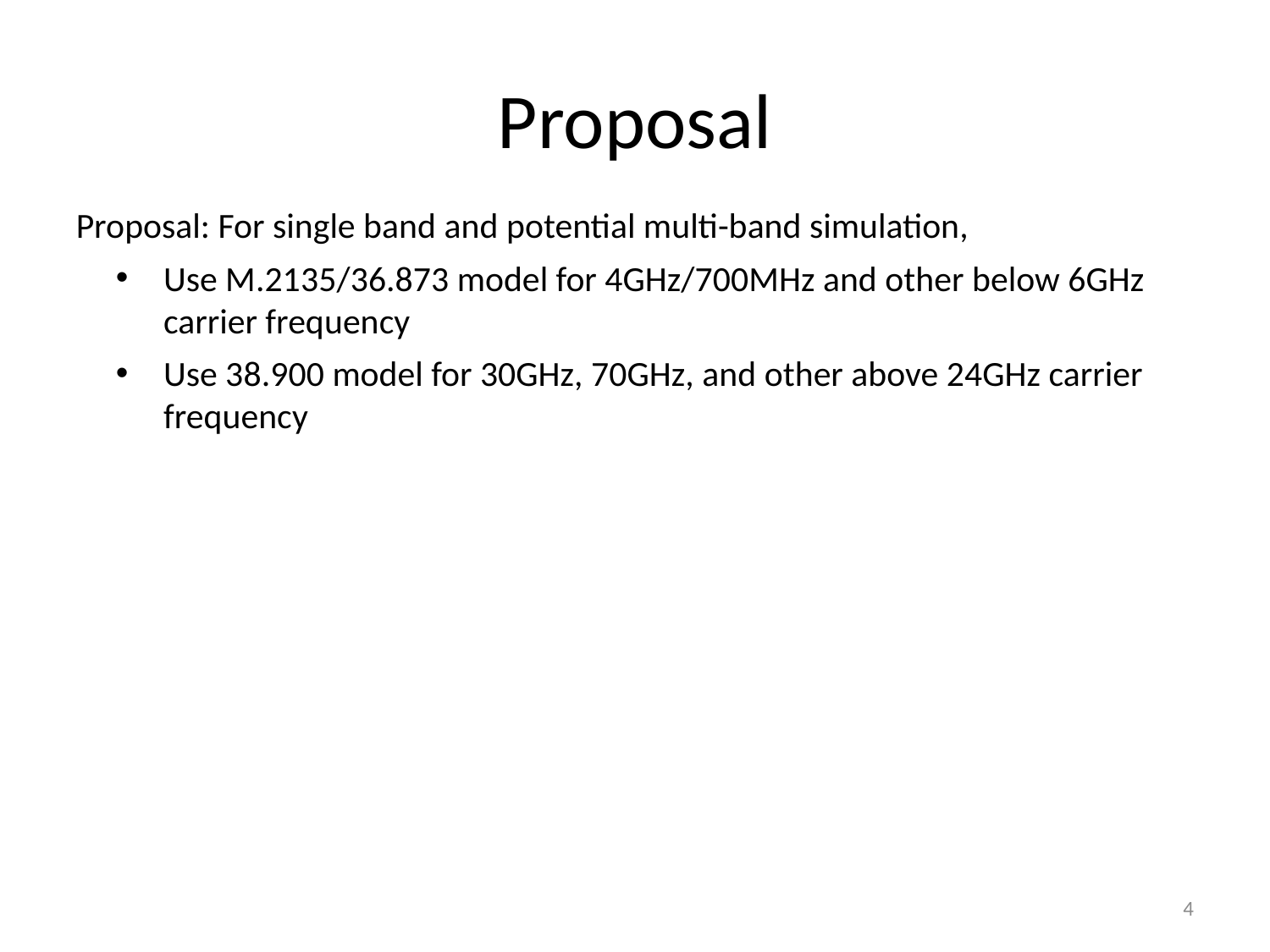

# Proposal
Proposal: For single band and potential multi-band simulation,
Use M.2135/36.873 model for 4GHz/700MHz and other below 6GHz carrier frequency
Use 38.900 model for 30GHz, 70GHz, and other above 24GHz carrier frequency

4